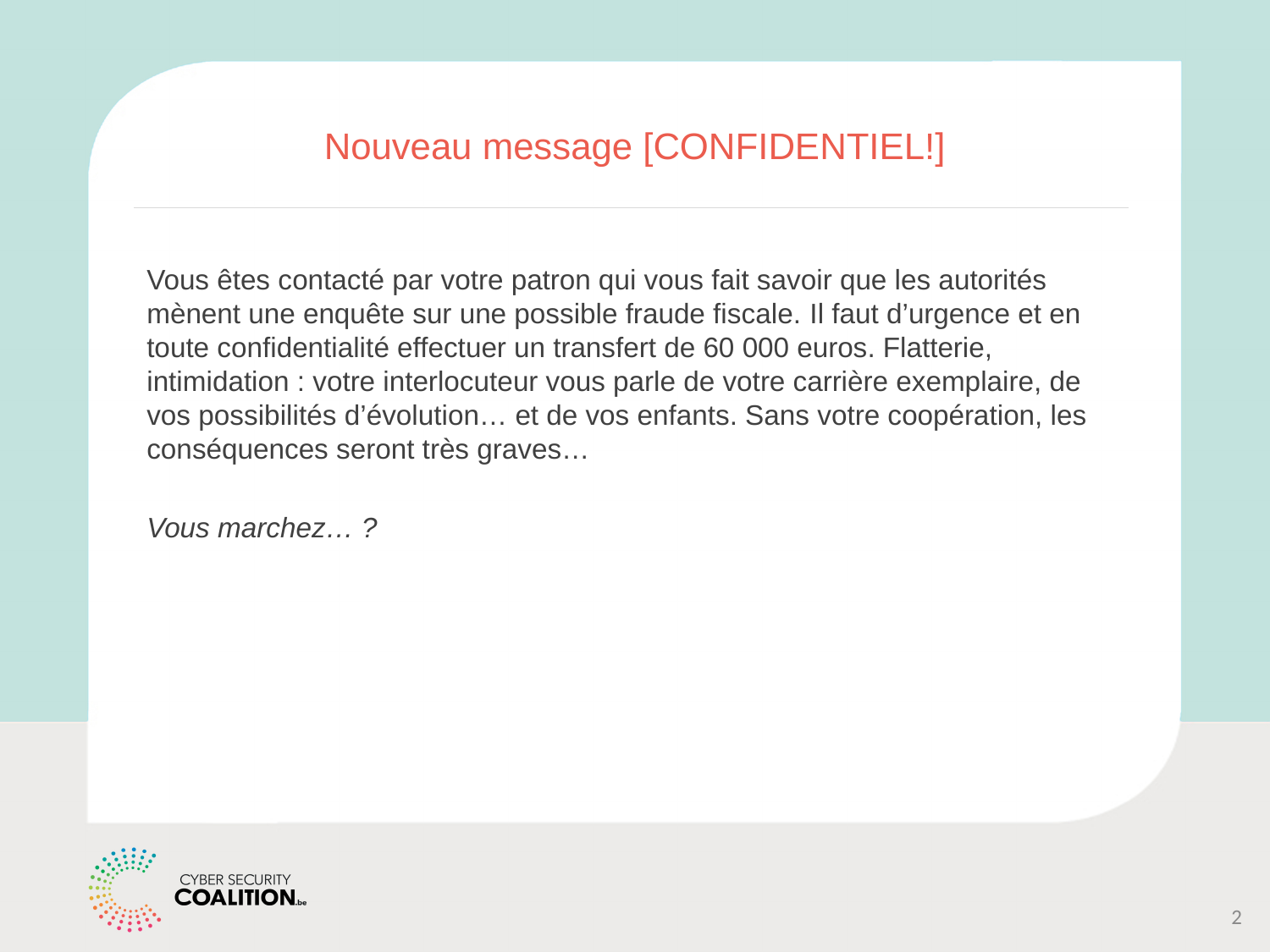

# Nouveau message [CONFIDENTIEL!]
Vous êtes contacté par votre patron qui vous fait savoir que les autorités mènent une enquête sur une possible fraude fiscale. Il faut d’urgence et en toute confidentialité effectuer un transfert de 60 000 euros. Flatterie, intimidation : votre interlocuteur vous parle de votre carrière exemplaire, de vos possibilités d’évolution… et de vos enfants. Sans votre coopération, les conséquences seront très graves…

Vous marchez… ?
2